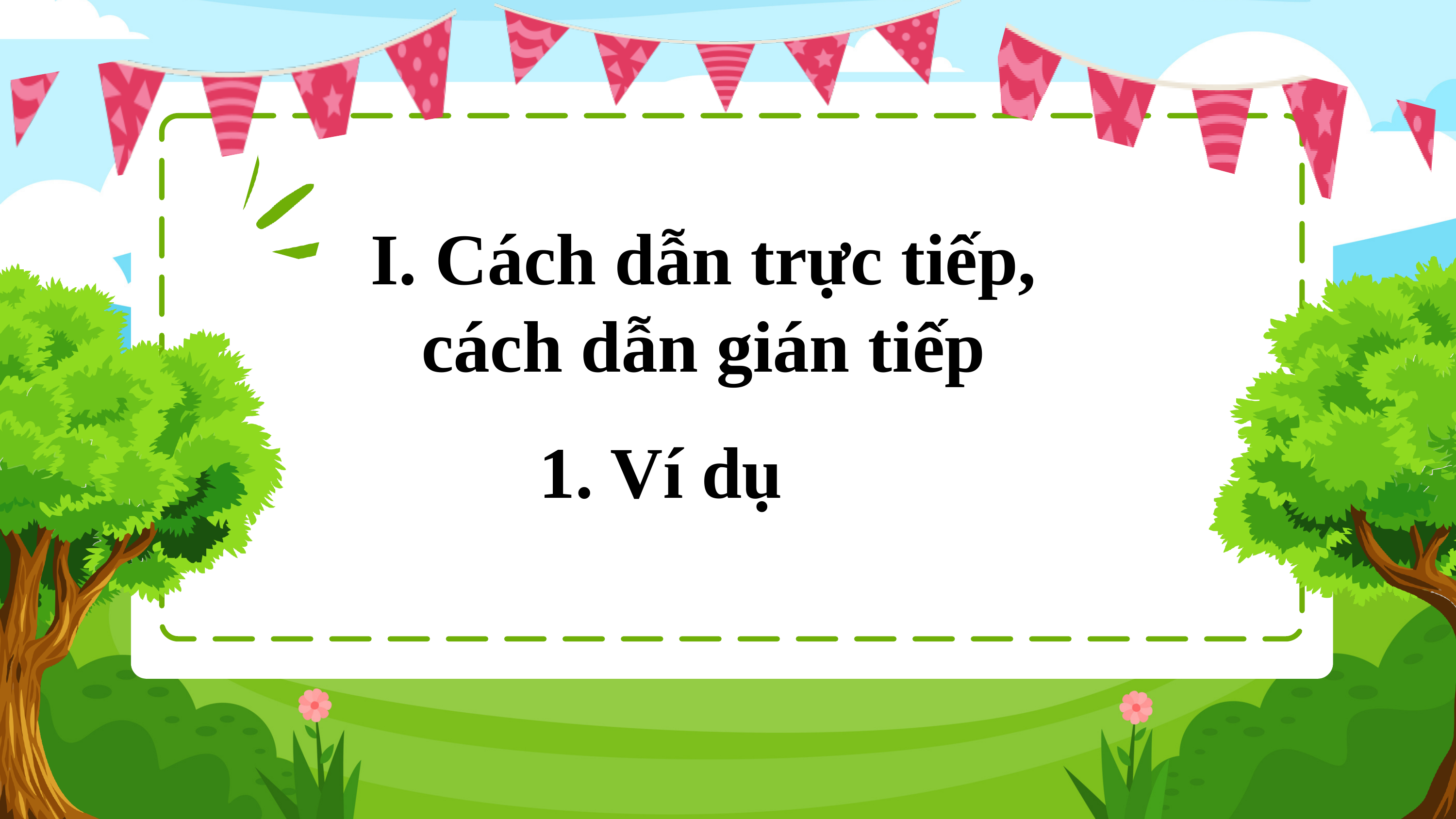

I. Cách dẫn trực tiếp, cách dẫn gián tiếp

1. Ví dụ